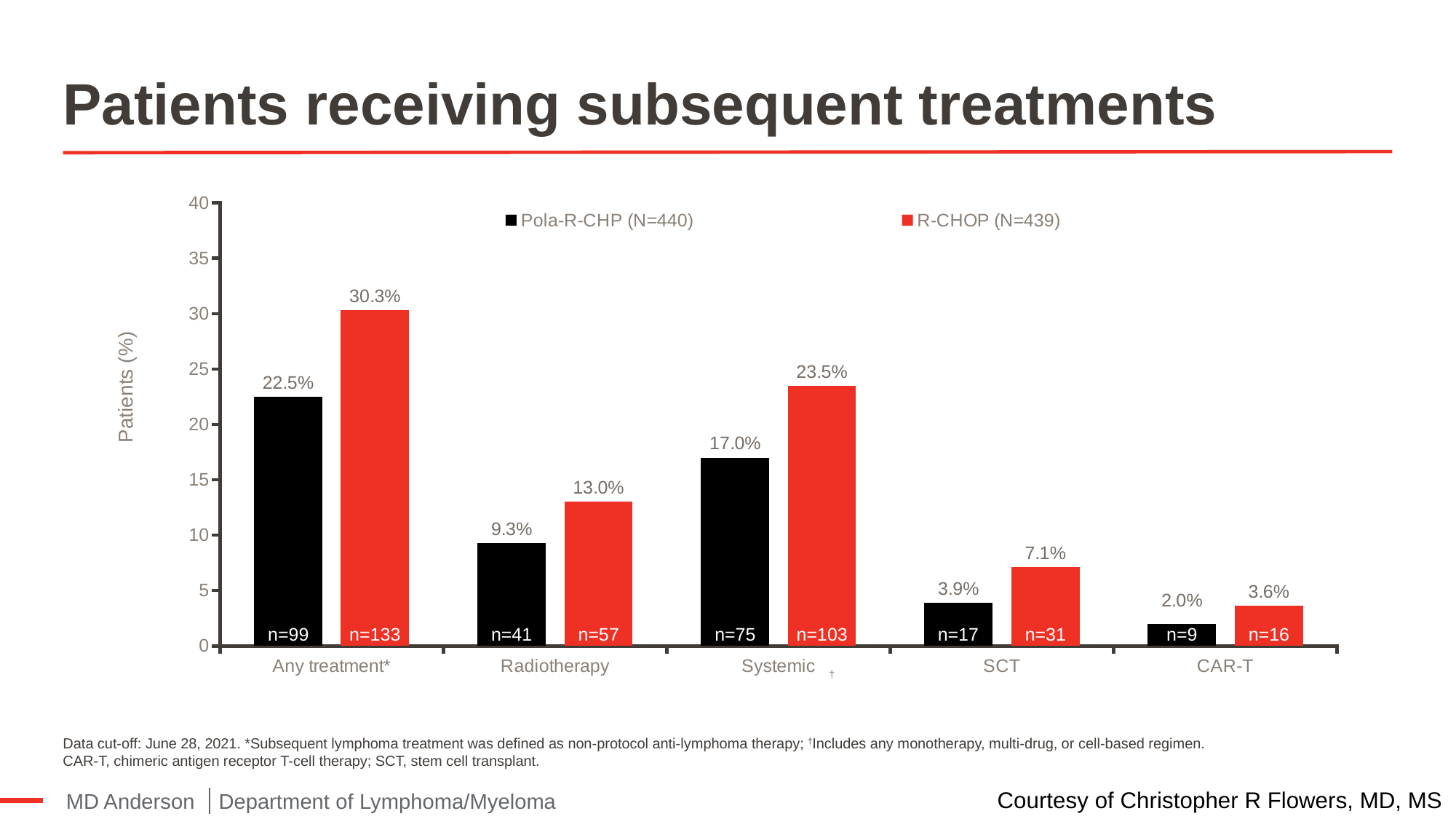

# Patients receiving subsequent treatments

### Chart

| Category | Pola-R-CHP (N=440) | R-CHOP (N=439) |
|---|---|---|
| Any treatment* | 22.5 | 30.3 |
| Radiotherapy | 9.3 | 13.0 |
| Systemic | 17.0 | 23.5 |
| SCT | 3.9 | 7.1 |
| CAR-T | 2.0 | 3.6 |
n=99
n=133
n=41
n=57
n=75
n=103
n=17
n=31
n=9
n=16
†
Data cut-off: June 28, 2021. *Subsequent lymphoma treatment was defined as non-protocol anti-lymphoma therapy; †Includes any monotherapy, multi-drug, or cell-based regimen.
CAR-T, chimeric antigen receptor T-cell therapy; SCT, stem cell transplant.
Courtesy of Christopher R Flowers, MD, MS